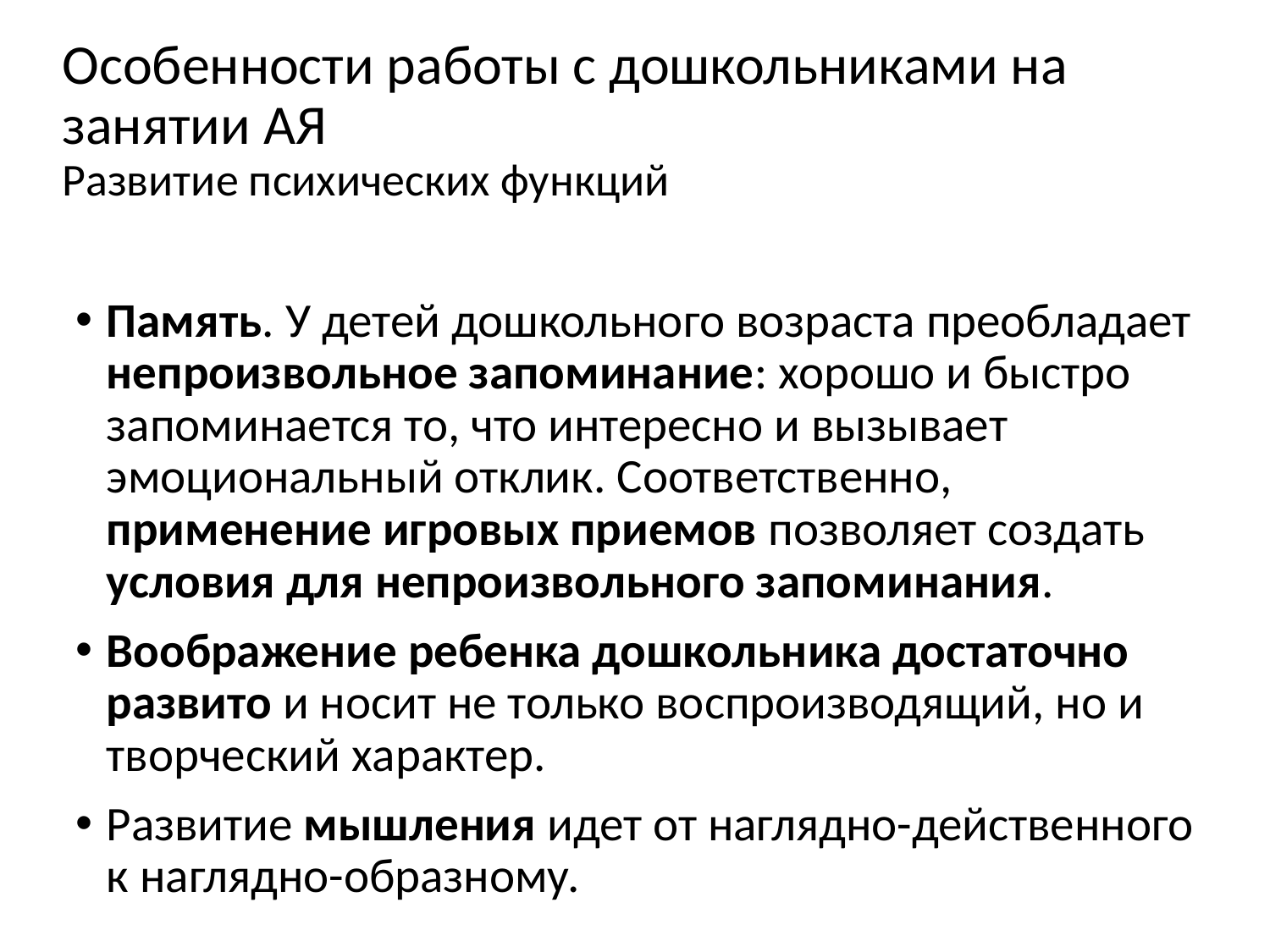

# Особенности работы с дошкольниками на занятии АЯ Развитие психических функций
Память. У детей дошкольного возраста преобладает непроизвольное запоминание: хорошо и быстро запоминается то, что интересно и вызывает эмоциональный отклик. Соответственно, применение игровых приемов позволяет создать условия для непроизвольного запоминания.
Воображение ребенка дошкольника достаточно развито и носит не только воспроизводящий, но и творческий характер.
Развитие мышления идет от наглядно-действенного к наглядно-образному.